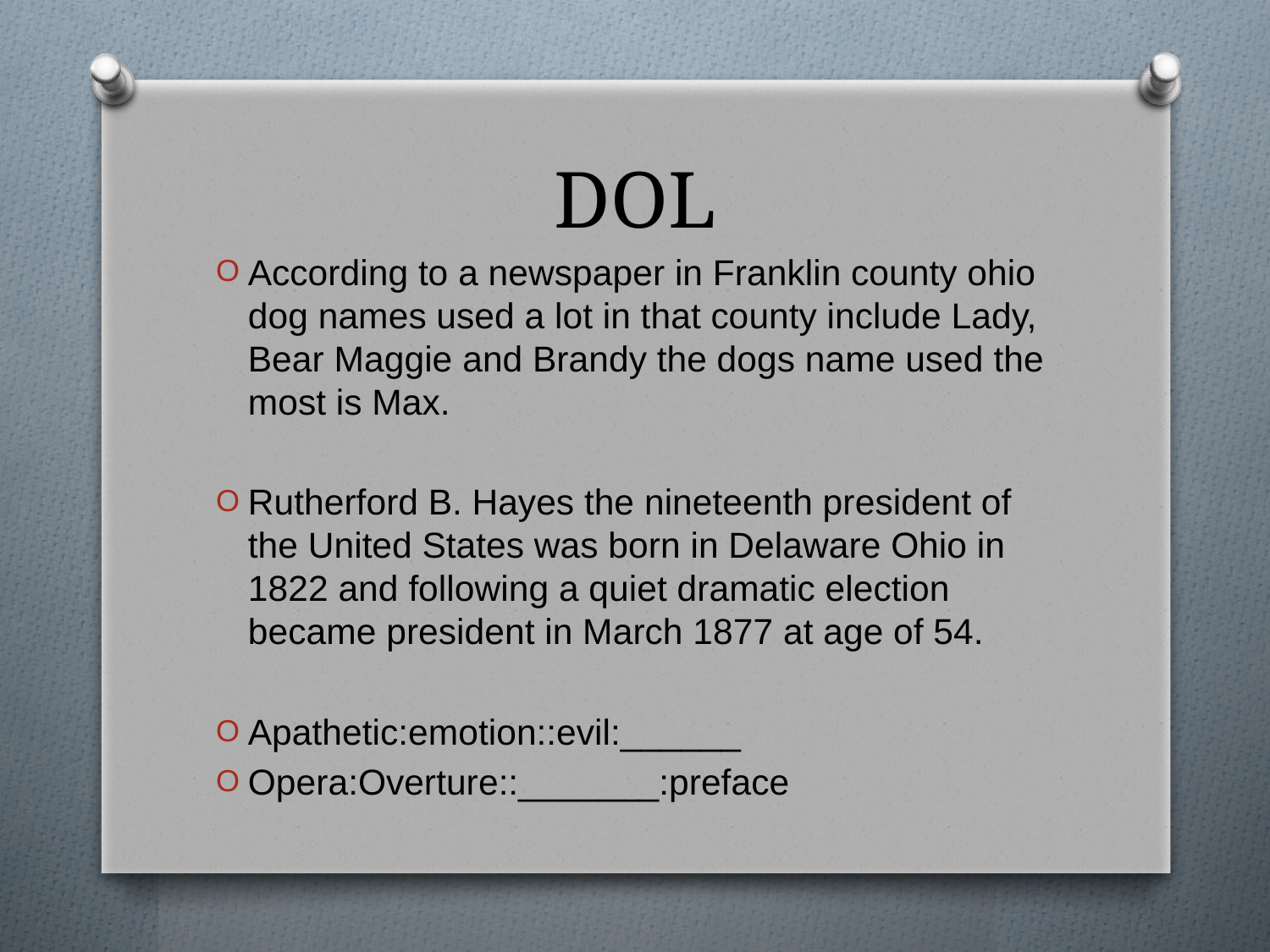

# DOL
According to a newspaper in Franklin county ohio dog names used a lot in that county include Lady, Bear Maggie and Brandy the dogs name used the most is Max.

Rutherford B. Hayes the nineteenth president of the United States was born in Delaware Ohio in 1822 and following a quiet dramatic election became president in March 1877 at age of 54.

Apathetic:emotion::evil:______
Opera:Overture::_______:preface